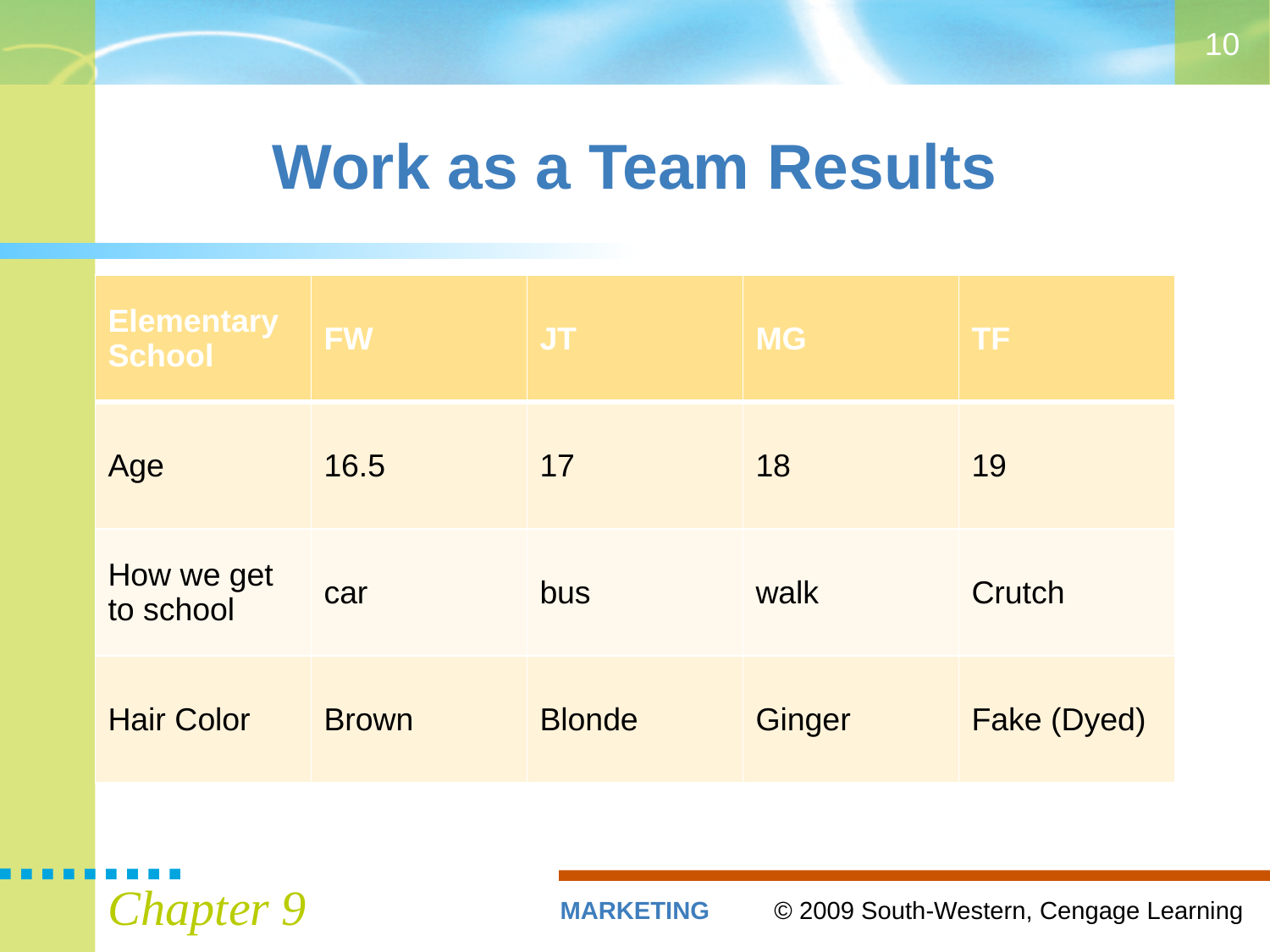

10
# Work as a Team Results
| Elementary School | FW | JT | MG | TF |
| --- | --- | --- | --- | --- |
| Age | 16.5 | 17 | 18 | 19 |
| How we get to school | car | bus | walk | Crutch |
| Hair Color | Brown | Blonde | Ginger | Fake (Dyed) |
Chapter 9